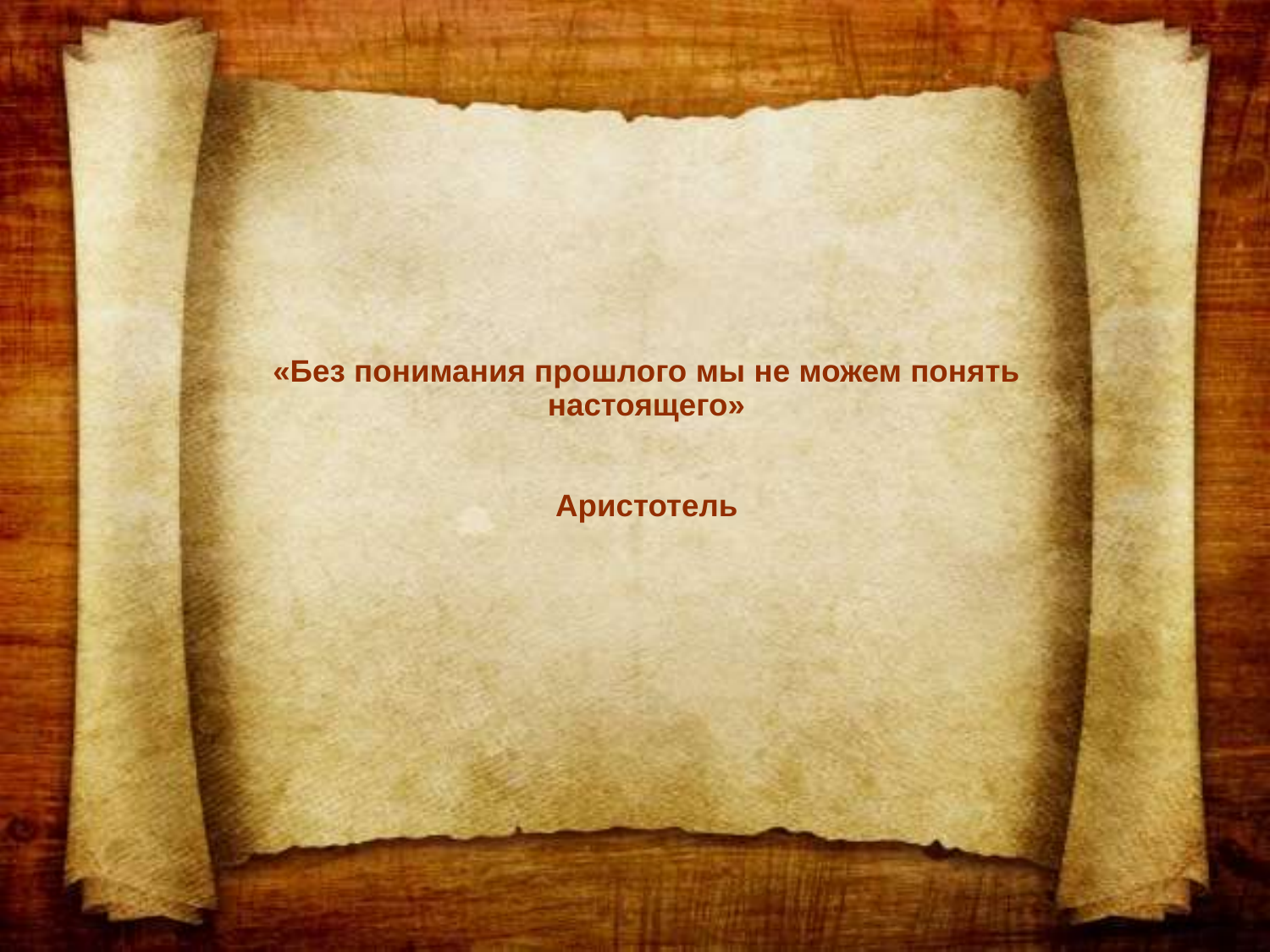

# «Без понимания прошлого мы не можем понять настоящего» Аристотель